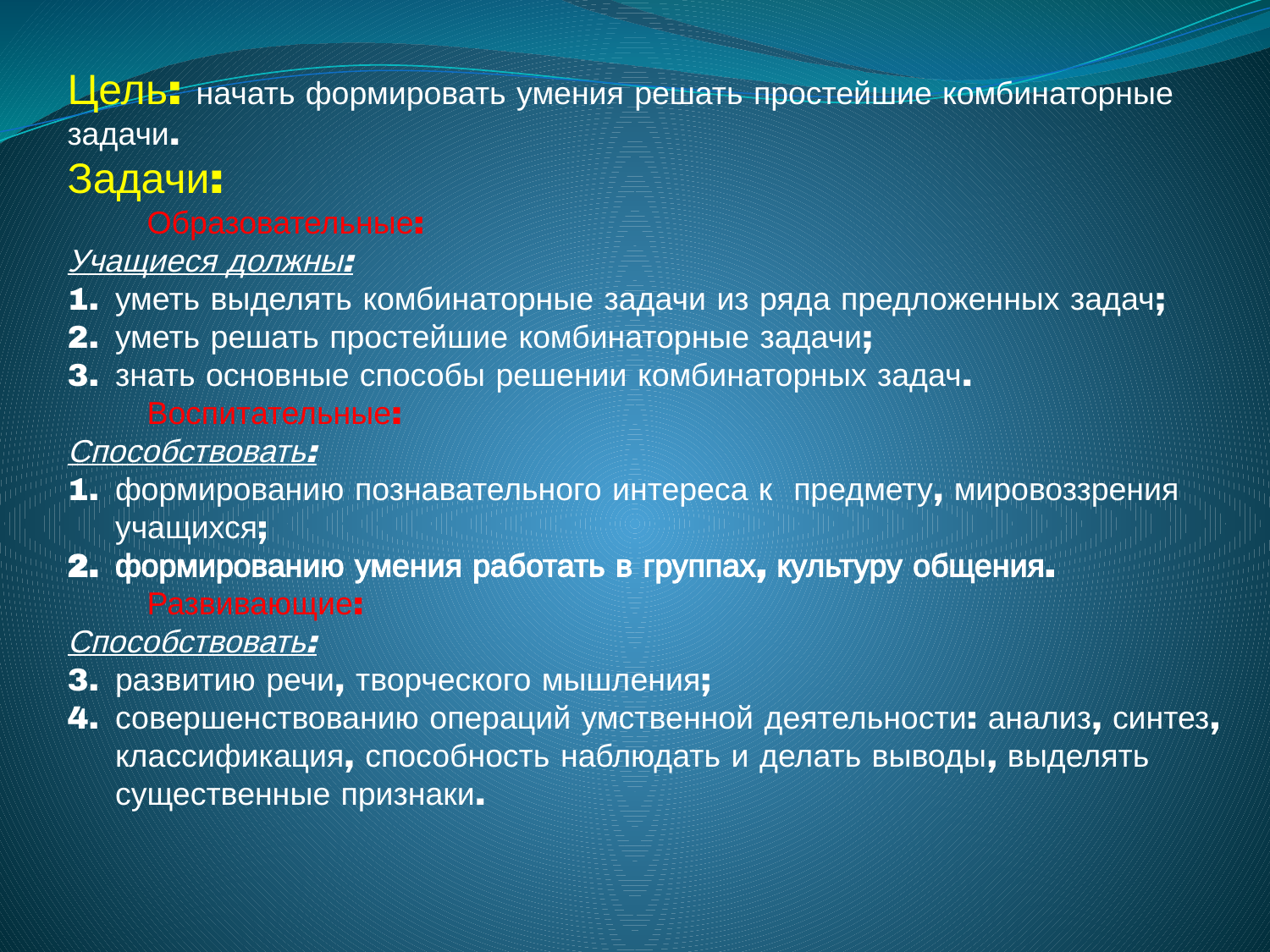

Цель: начать формировать умения решать простейшие комбинаторные задачи.
Задачи:
	Образовательные:
Учащиеся должны:
уметь выделять комбинаторные задачи из ряда предложенных задач;
уметь решать простейшие комбинаторные задачи;
знать основные способы решении комбинаторных задач.
	Воспитательные:
Способствовать:
формированию познавательного интереса к  предмету, мировоззрения учащихся;
формированию умения работать в группах, культуру общения.
	Развивающие:
Способствовать:
развитию речи, творческого мышления;
совершенствованию операций умственной деятельности: анализ, синтез, классификация, способность наблюдать и делать выводы, выделять существенные признаки.